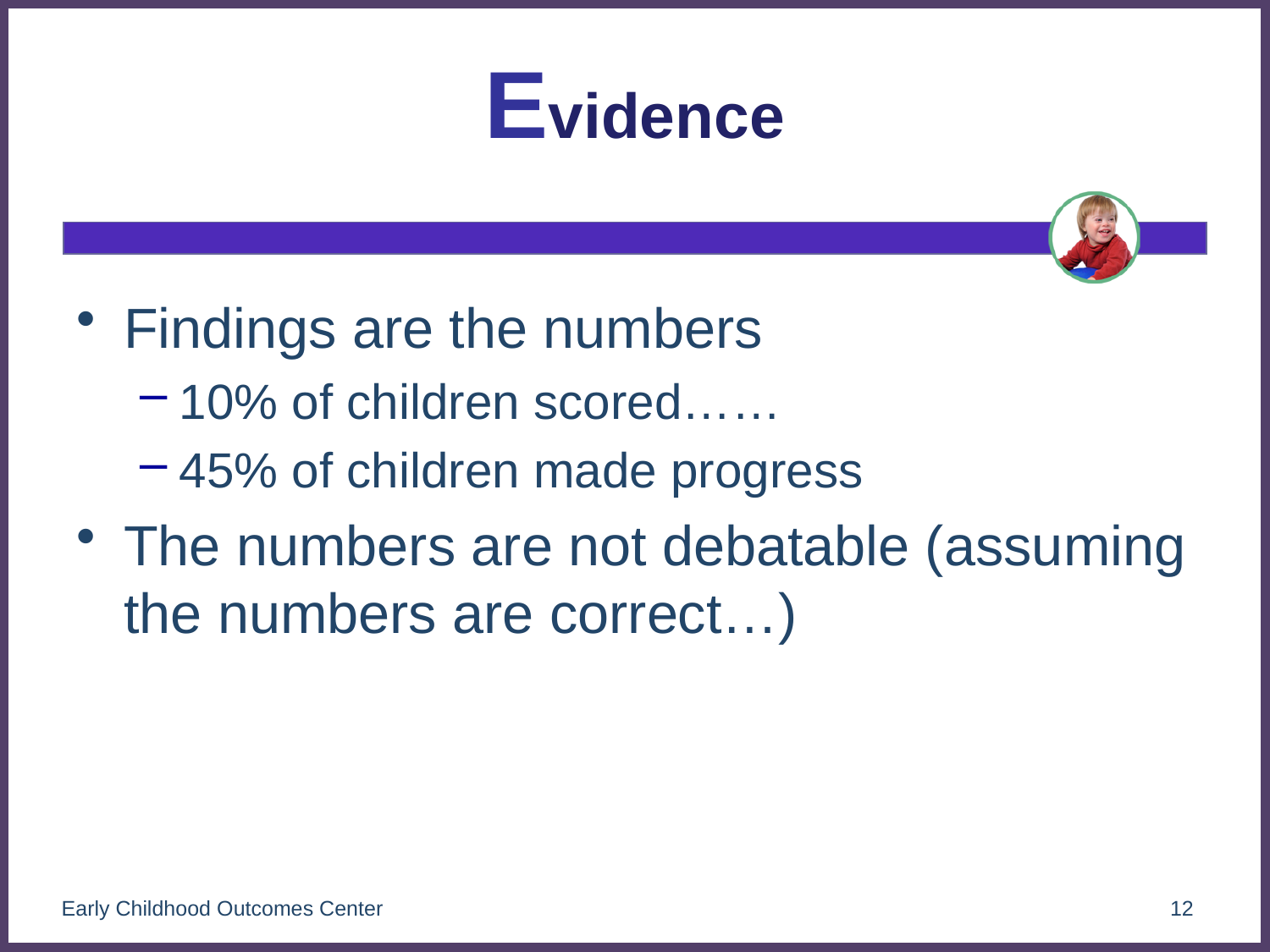

# Evidence
Findings are the numbers
10% of children scored……
45% of children made progress
The numbers are not debatable (assuming the numbers are correct…)

Early Childhood Outcomes Center
12